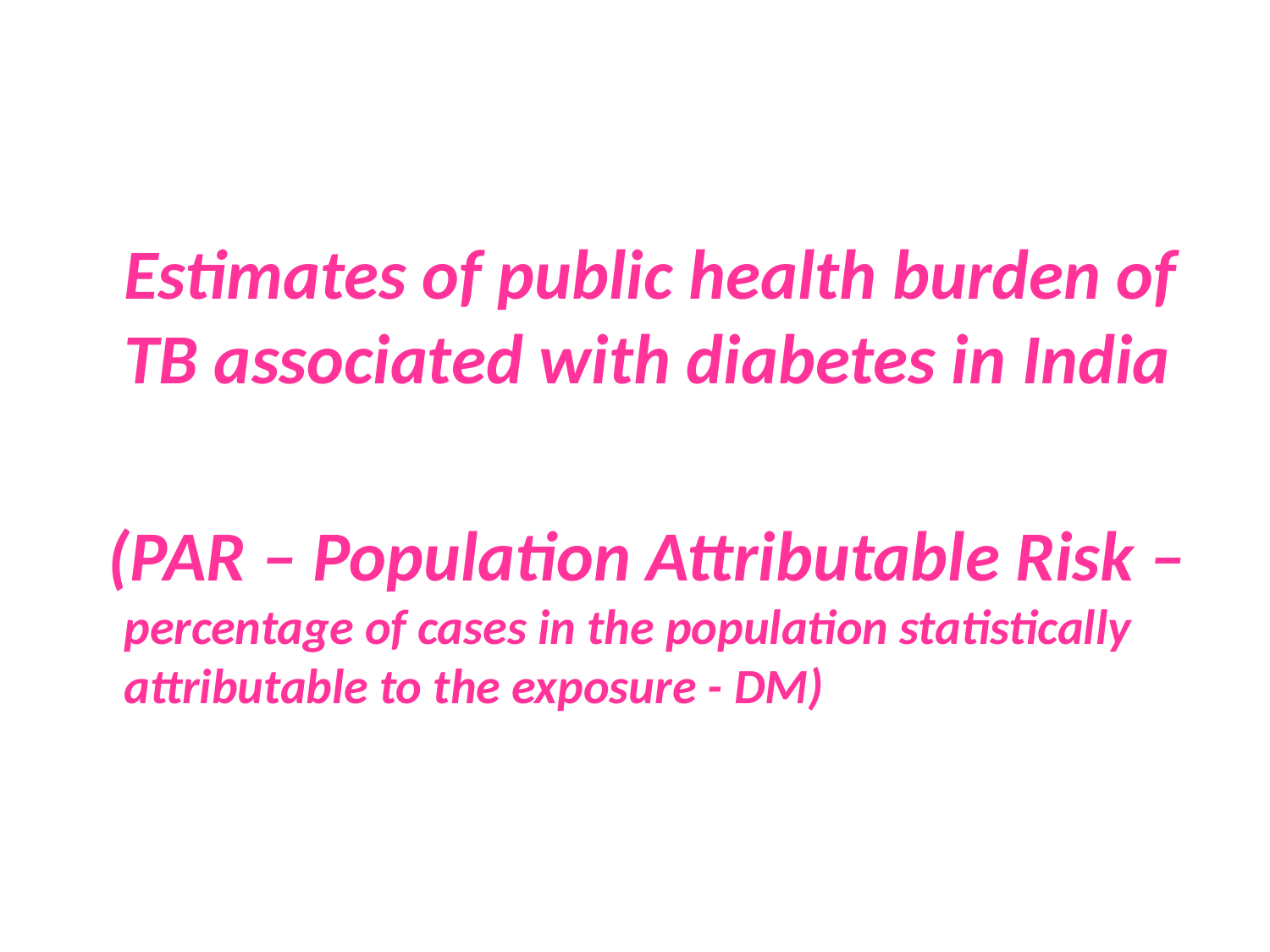

#
   Estimates of public health burden of TB associated with diabetes in India

  (PAR – Population Attributable Risk – percentage of cases in the population statistically attributable to the exposure - DM)